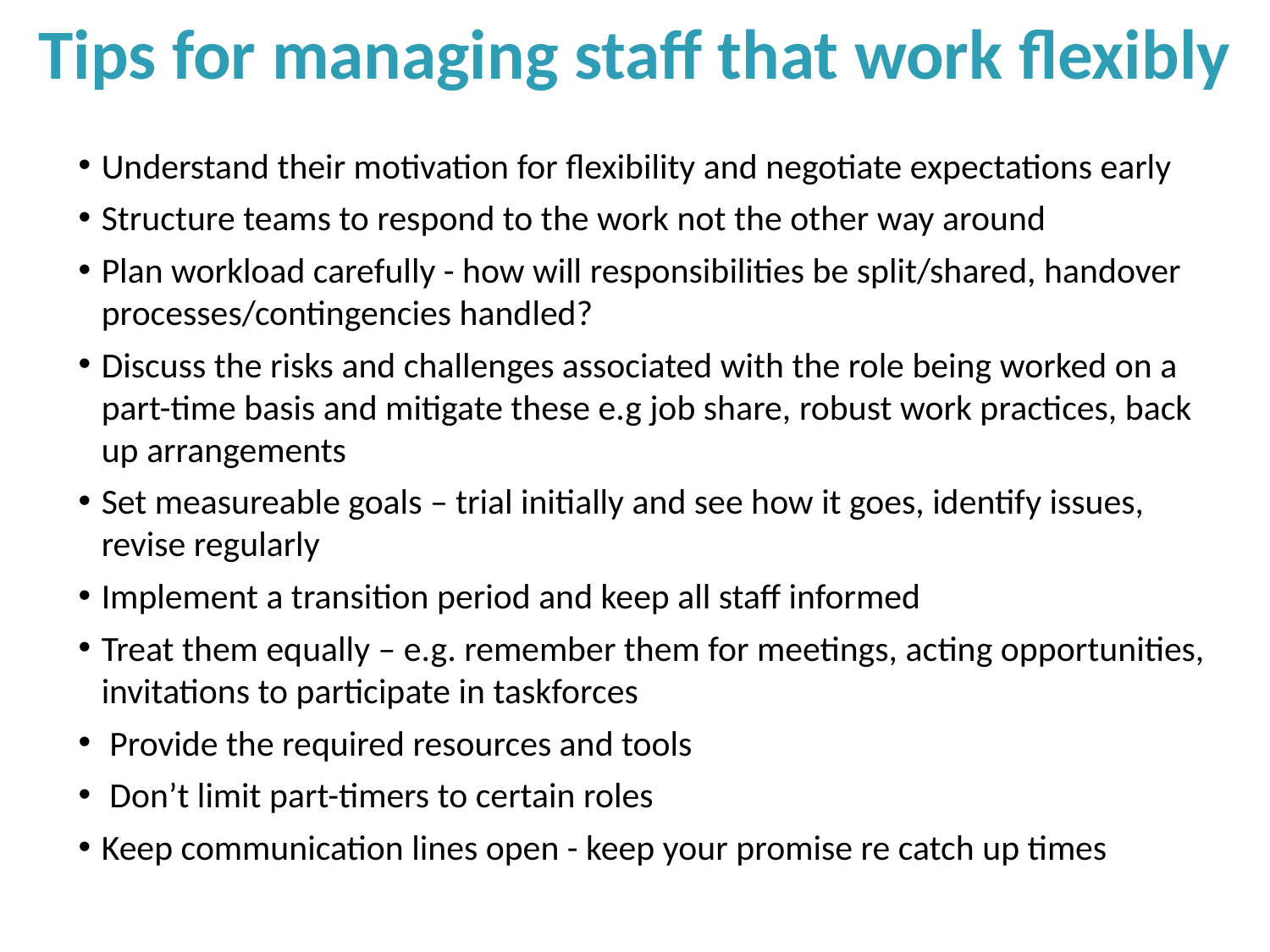

# Tips for managing staff that work flexibly
Understand their motivation for flexibility and negotiate expectations early
Structure teams to respond to the work not the other way around
Plan workload carefully - how will responsibilities be split/shared, handover processes/contingencies handled?
Discuss the risks and challenges associated with the role being worked on a part-time basis and mitigate these e.g job share, robust work practices, back up arrangements
Set measureable goals – trial initially and see how it goes, identify issues, revise regularly
Implement a transition period and keep all staff informed
Treat them equally – e.g. remember them for meetings, acting opportunities, invitations to participate in taskforces
 Provide the required resources and tools
 Don’t limit part-timers to certain roles
Keep communication lines open - keep your promise re catch up times